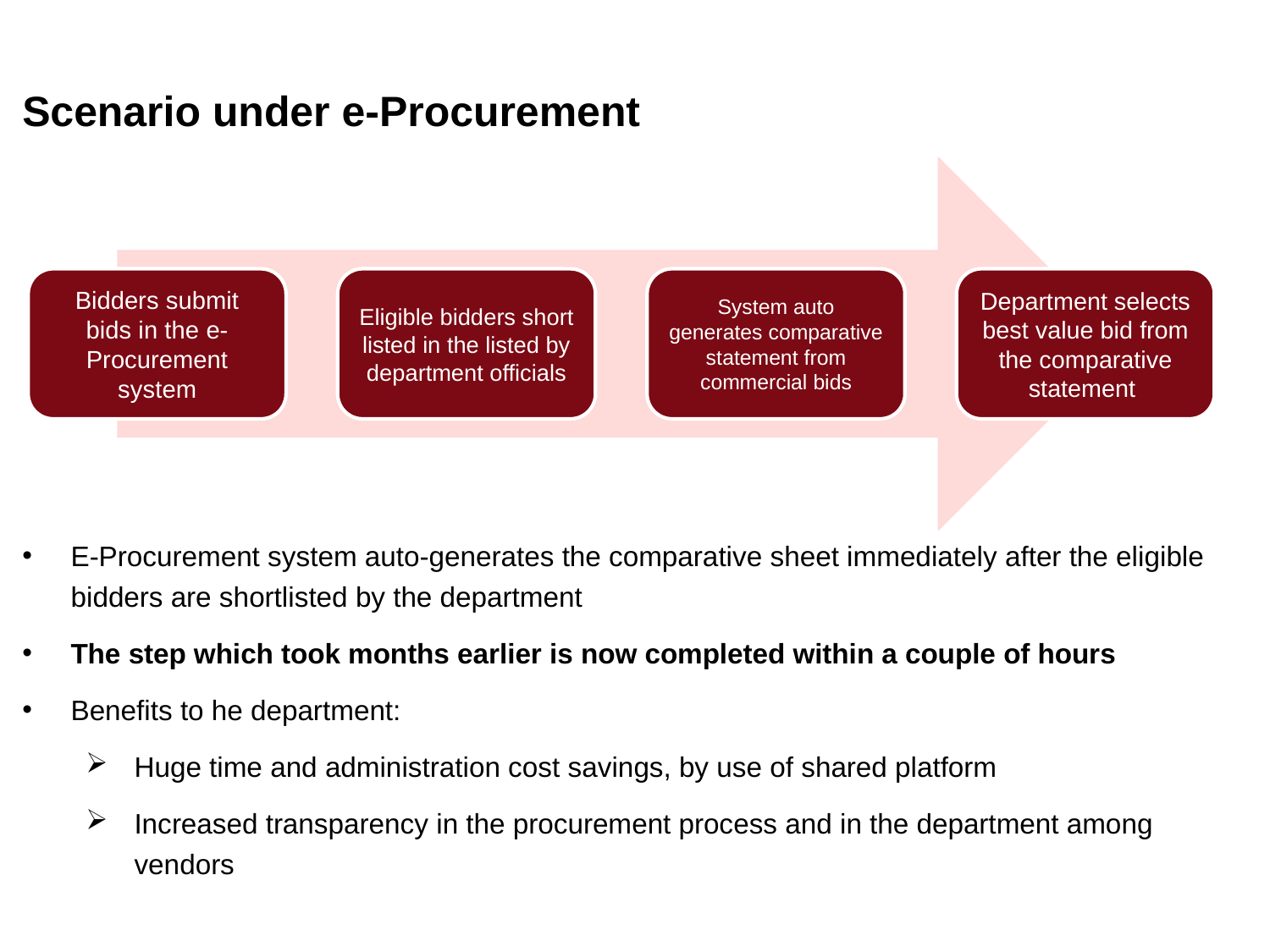

# Scenario under e-Procurement
Bidders submit bids in the e-Procurement system
System auto generates comparative statement from commercial bids
Department selects best value bid from the comparative statement
Eligible bidders short listed in the listed by department officials
E-Procurement system auto-generates the comparative sheet immediately after the eligible bidders are shortlisted by the department
The step which took months earlier is now completed within a couple of hours
Benefits to he department:
Huge time and administration cost savings, by use of shared platform
Increased transparency in the procurement process and in the department among vendors